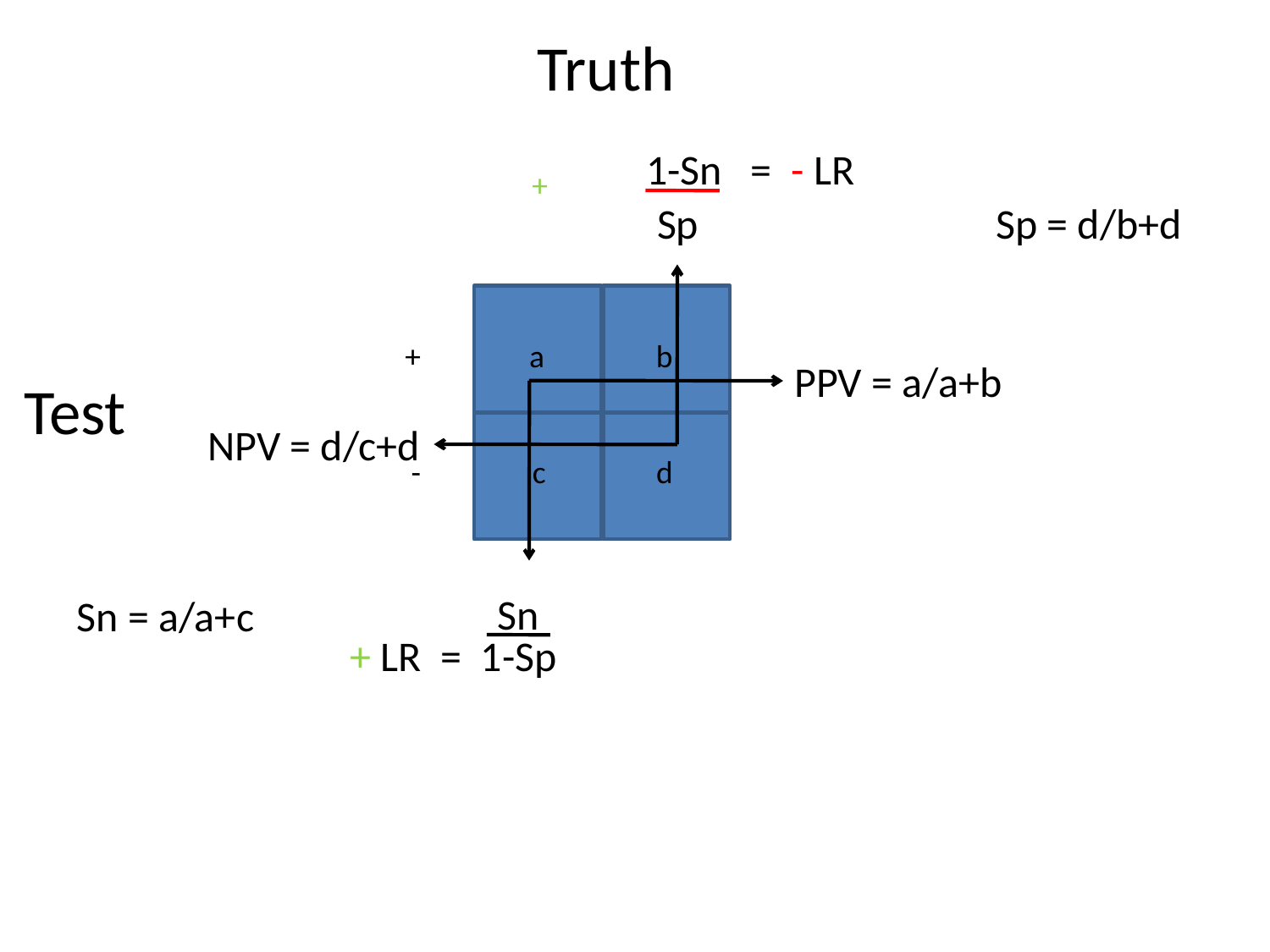

Truth
1-Sn   =  - LR
+
Sp
Sp = d/b+d

+
a
b
PPV = a/a+b
Test
NPV = d/c+d

-
c
d
Sn
Sn = a/a+c
+ LR  =  1-Sp